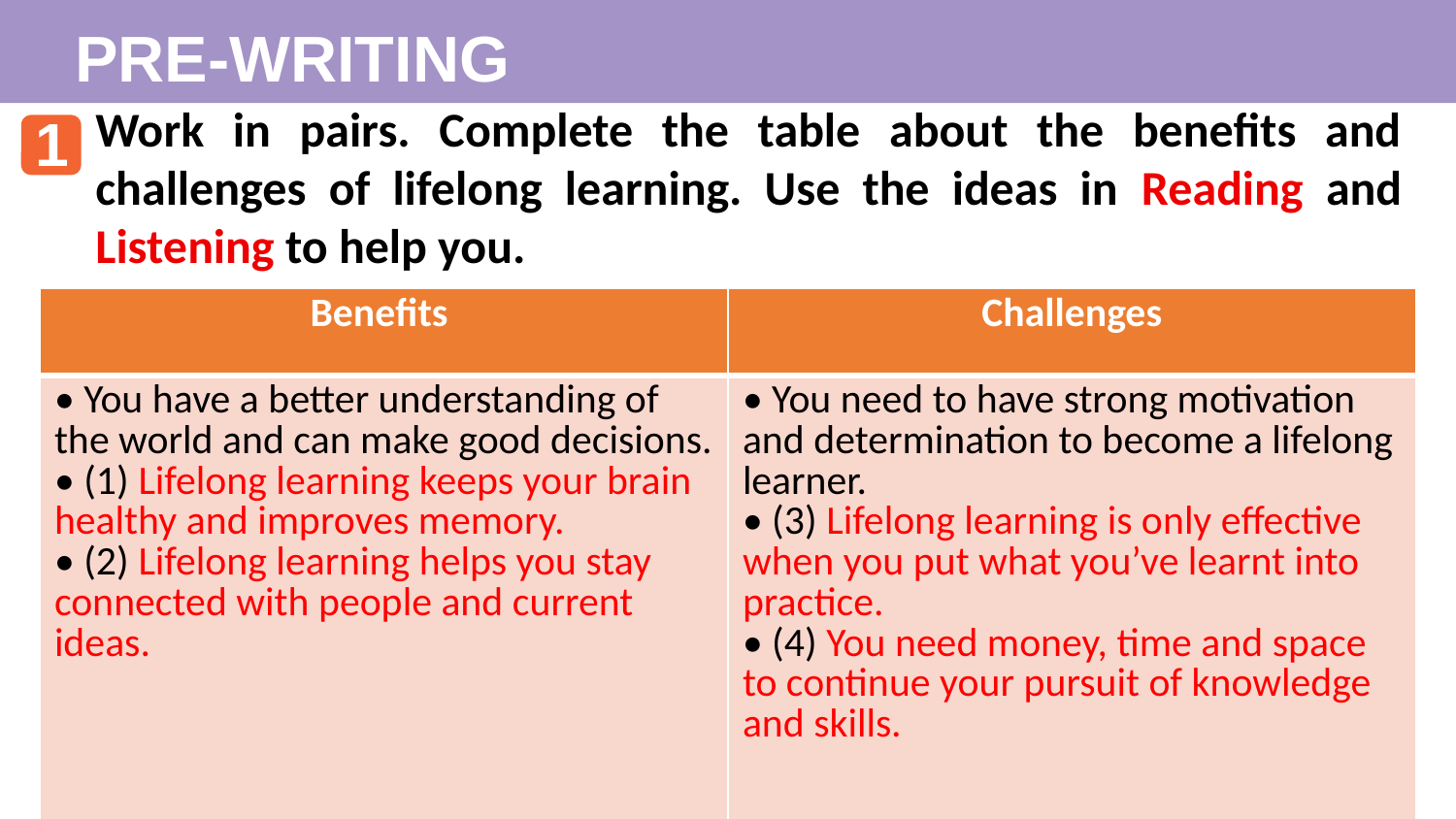

PRE-WRITING
Work in pairs. Complete the table about the benefits and challenges of lifelong learning. Use the ideas in Reading and Listening to help you.
1

| Benefits | Challenges |
| --- | --- |
| • You have a better understanding of the world and can make good decisions. • (1) Lifelong learning keeps your brain healthy and improves memory. • (2) Lifelong learning helps you stay connected with people and current ideas. | • You need to have strong motivation and determination to become a lifelong learner. • (3) Lifelong learning is only effective when you put what you’ve learnt into practice. • (4) You need money, time and space to continue your pursuit of knowledge and skills. |